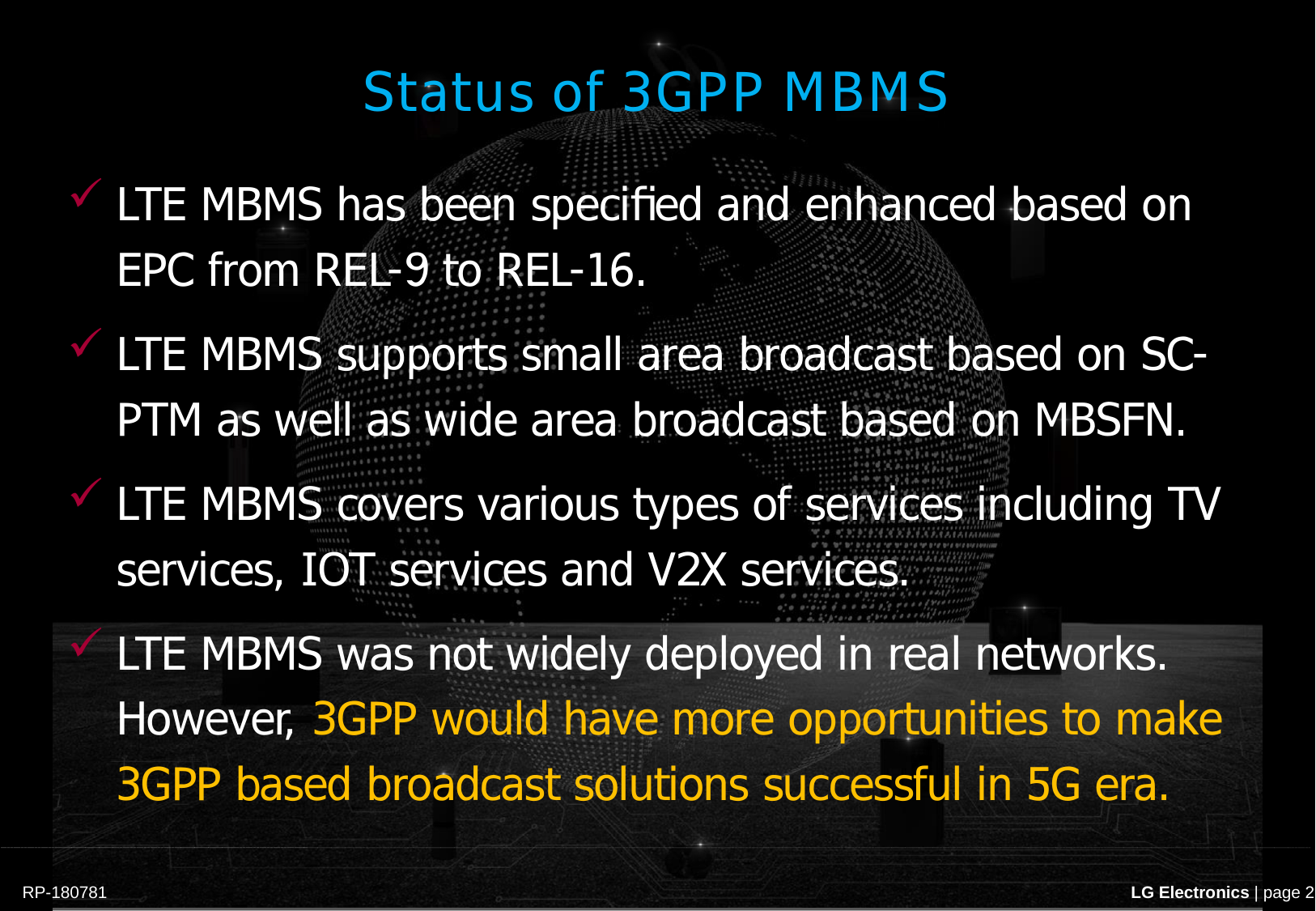

# Status of 3GPP MBMS
LTE MBMS has been specified and enhanced based on EPC from REL-9 to REL-16.
LTE MBMS supports small area broadcast based on SC-PTM as well as wide area broadcast based on MBSFN.
LTE MBMS covers various types of services including TV services, IOT services and V2X services.
LTE MBMS was not widely deployed in real networks. However, 3GPP would have more opportunities to make 3GPP based broadcast solutions successful in 5G era.